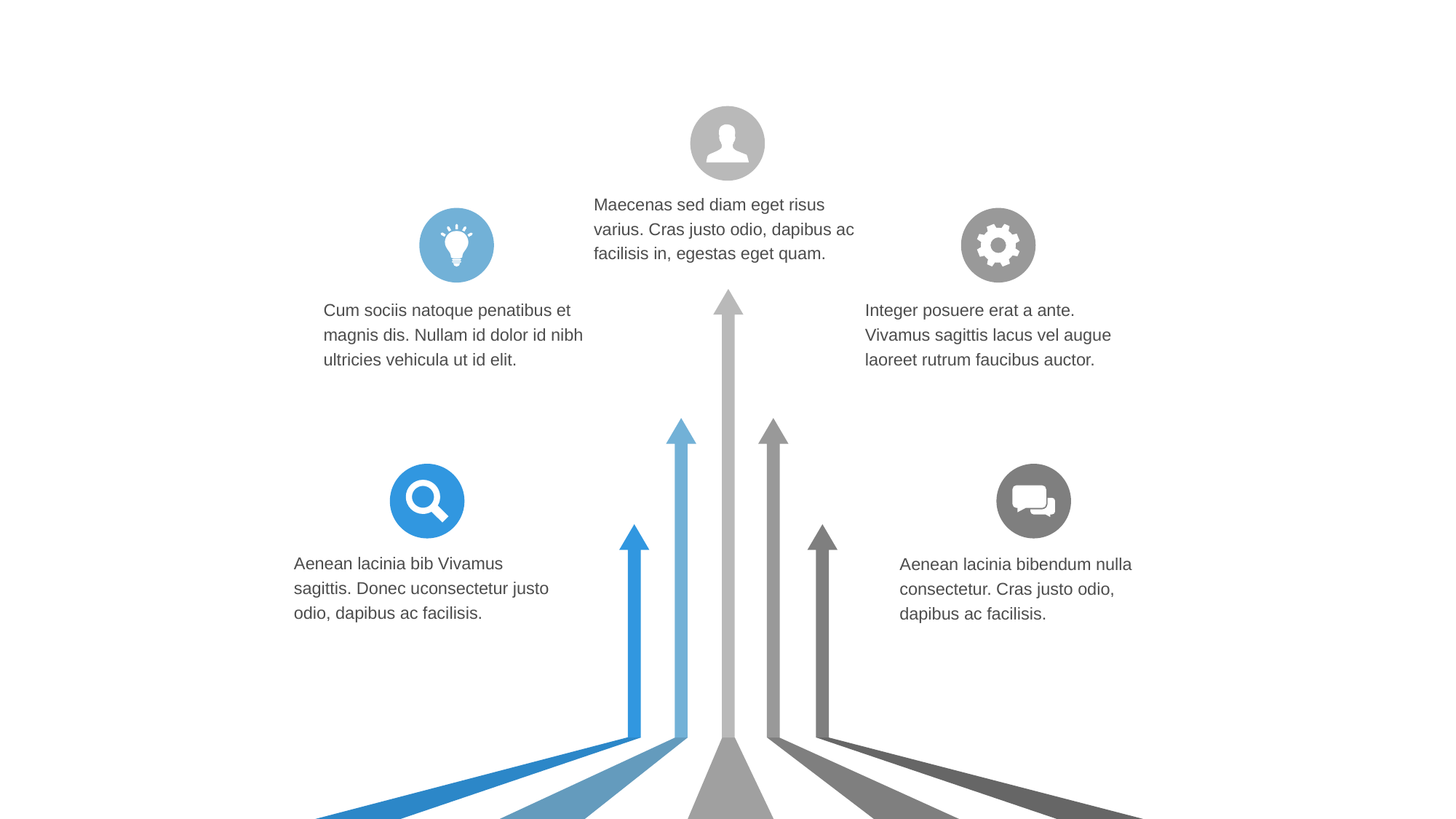

Maecenas sed diam eget risus varius. Cras justo odio, dapibus ac facilisis in, egestas eget quam.

Cum sociis natoque penatibus et magnis dis. Nullam id dolor id nibh ultricies vehicula ut id elit.

Integer posuere erat a ante. Vivamus sagittis lacus vel augue laoreet rutrum faucibus auctor.

Aenean lacinia bib Vivamus sagittis. Donec uconsectetur justo odio, dapibus ac facilisis.

Aenean lacinia bibendum nulla consectetur. Cras justo odio, dapibus ac facilisis.